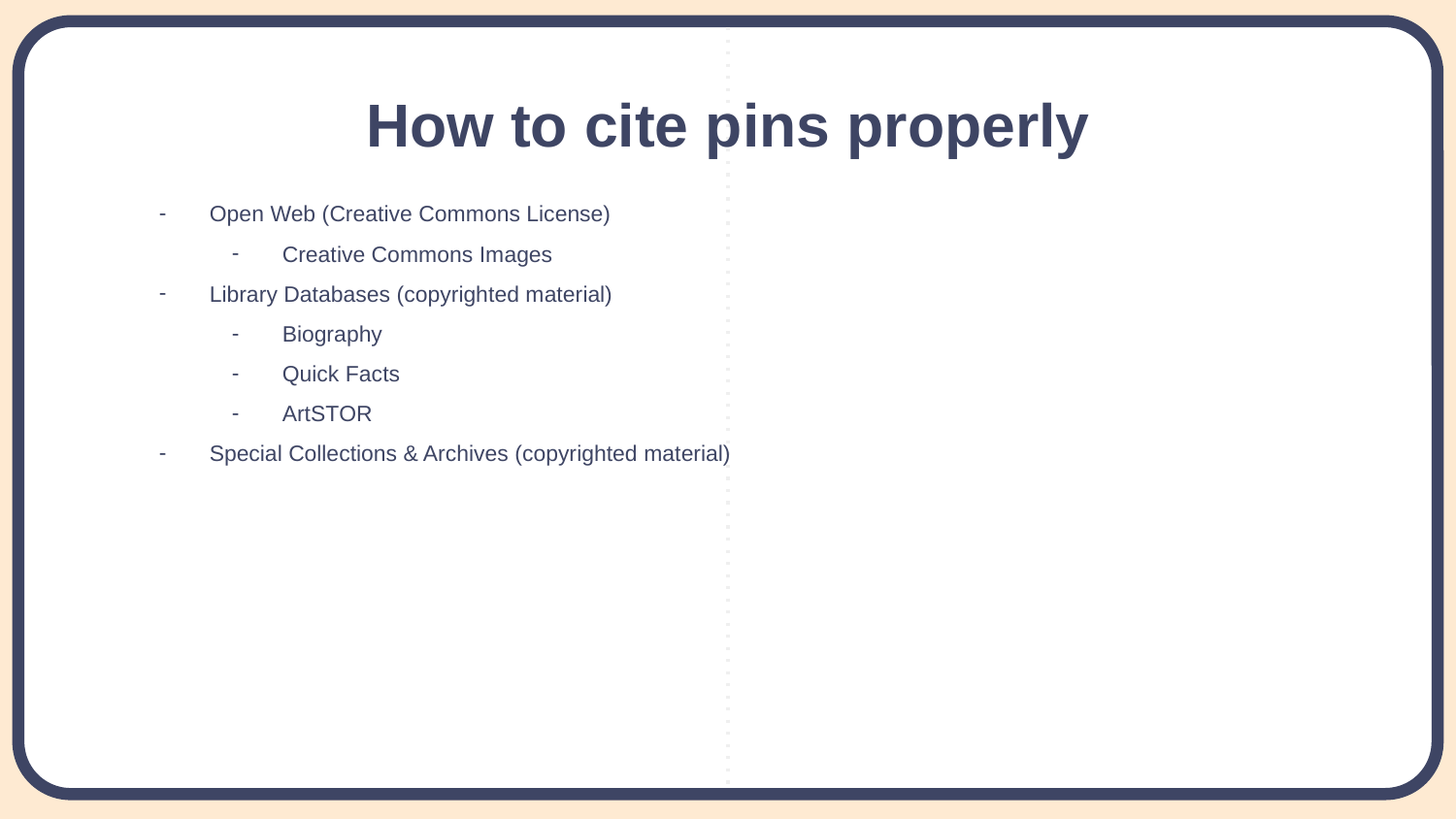

# How to cite pins properly
Open Web (Creative Commons License)
Creative Commons Images
Library Databases (copyrighted material)
Biography
Quick Facts
ArtSTOR
Special Collections & Archives (copyrighted material)